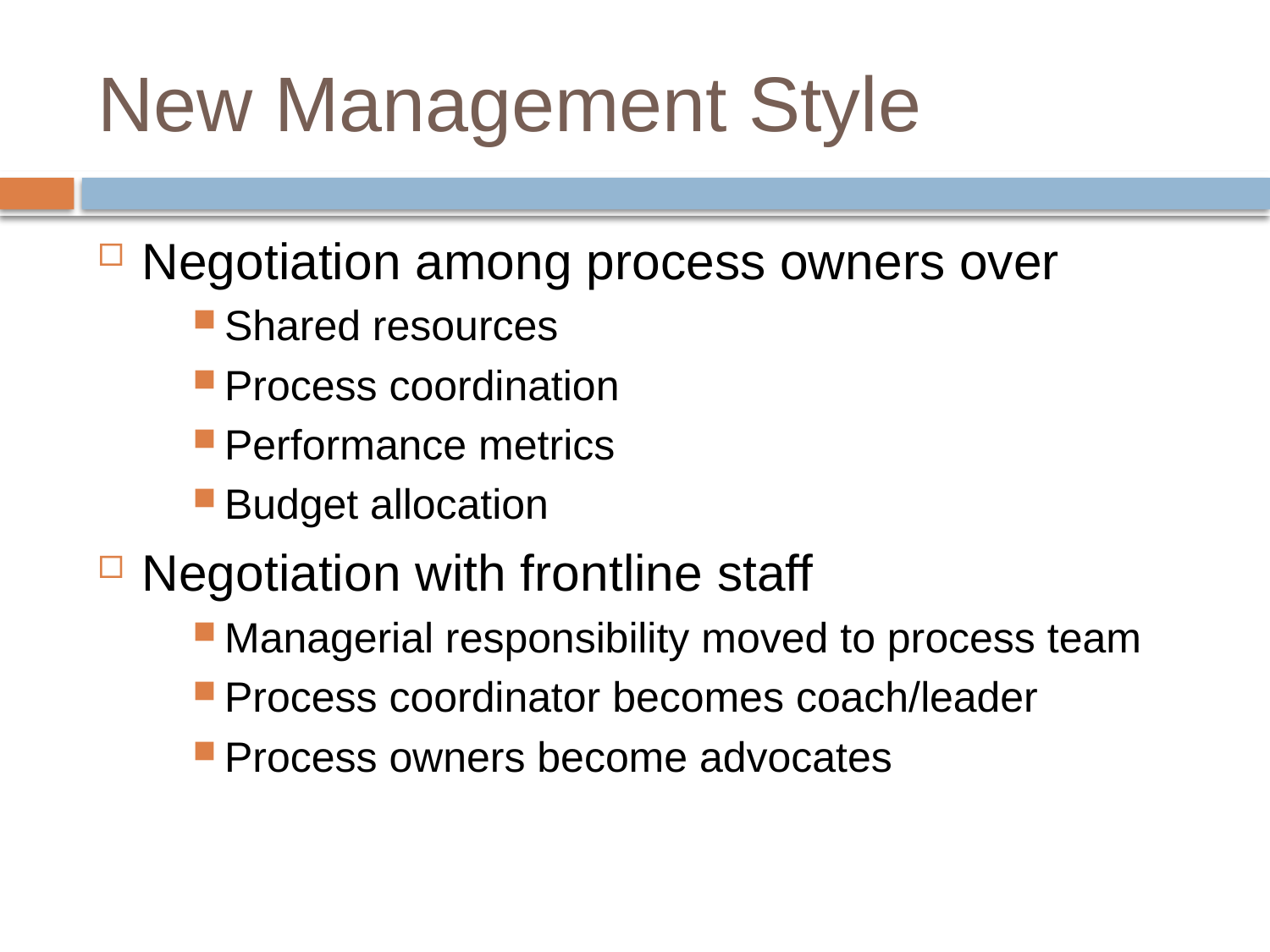

# New Management Style
Negotiation among process owners over
Shared resources
Process coordination
Performance metrics
Budget allocation
Negotiation with frontline staff
Managerial responsibility moved to process team
Process coordinator becomes coach/leader
Process owners become advocates